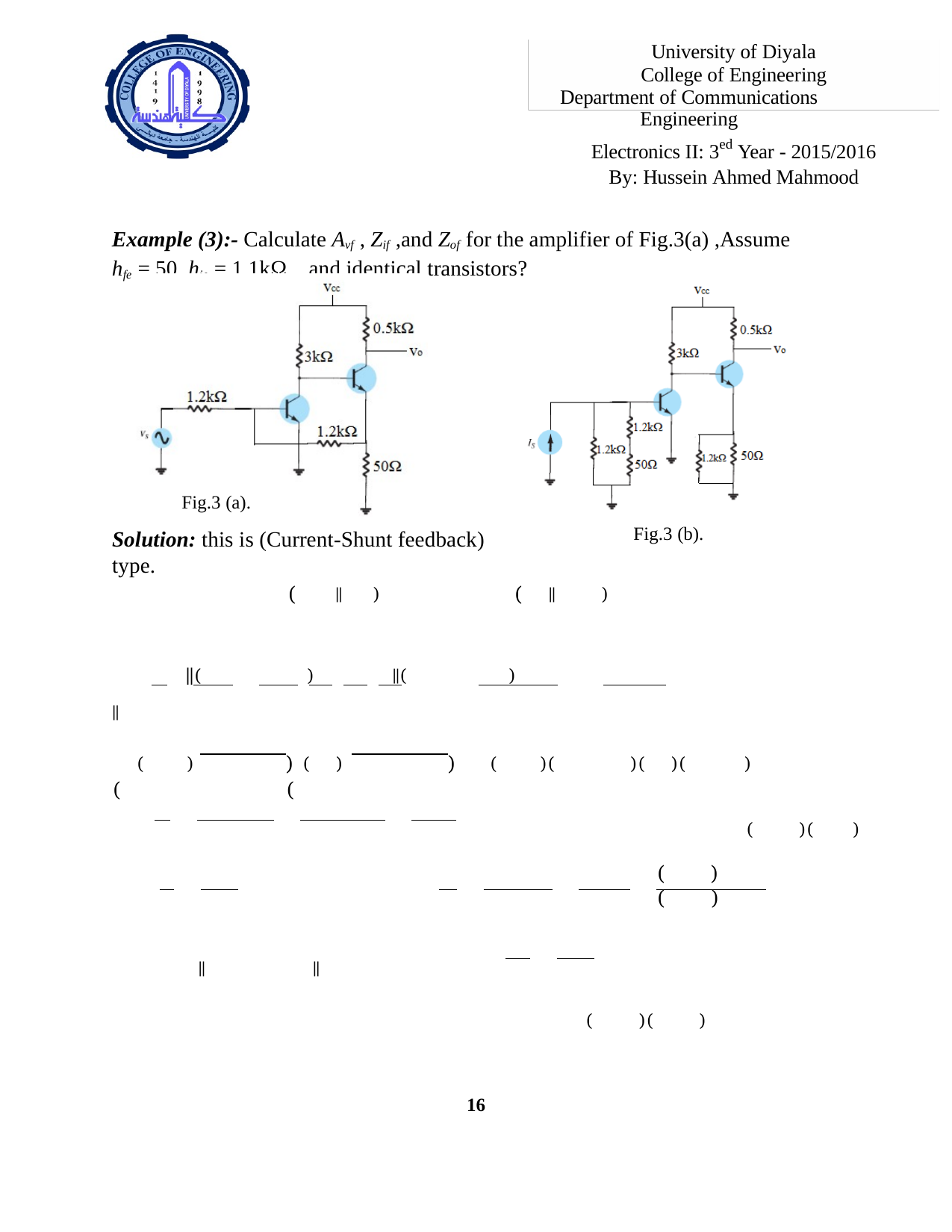

University of Diyala College of Engineering
Department of Communications Engineering
Electronics II: 3ed Year - 2015/2016 By: Hussein Ahmed Mahmood

Example (3):- Calculate Avf  , Zif  ,and Zof  for the amplifier of Fig.3(a) ,Assume
hfe  = 50, hie  = 1.1kΩ ,  and identical transistors?

Fig.3 (a).

Solution: this is (Current-Shunt feedback) type.

Fig.3 (b).

                  (   ‖   )            (  ‖    )

      ‖(         )       ‖(         )       ‖

  (   ) (
) (  ) (
)   (   )(      )(  )(     )

                         (    )(   )

(    )(    )

        ‖          ‖

              (    )(    )

16